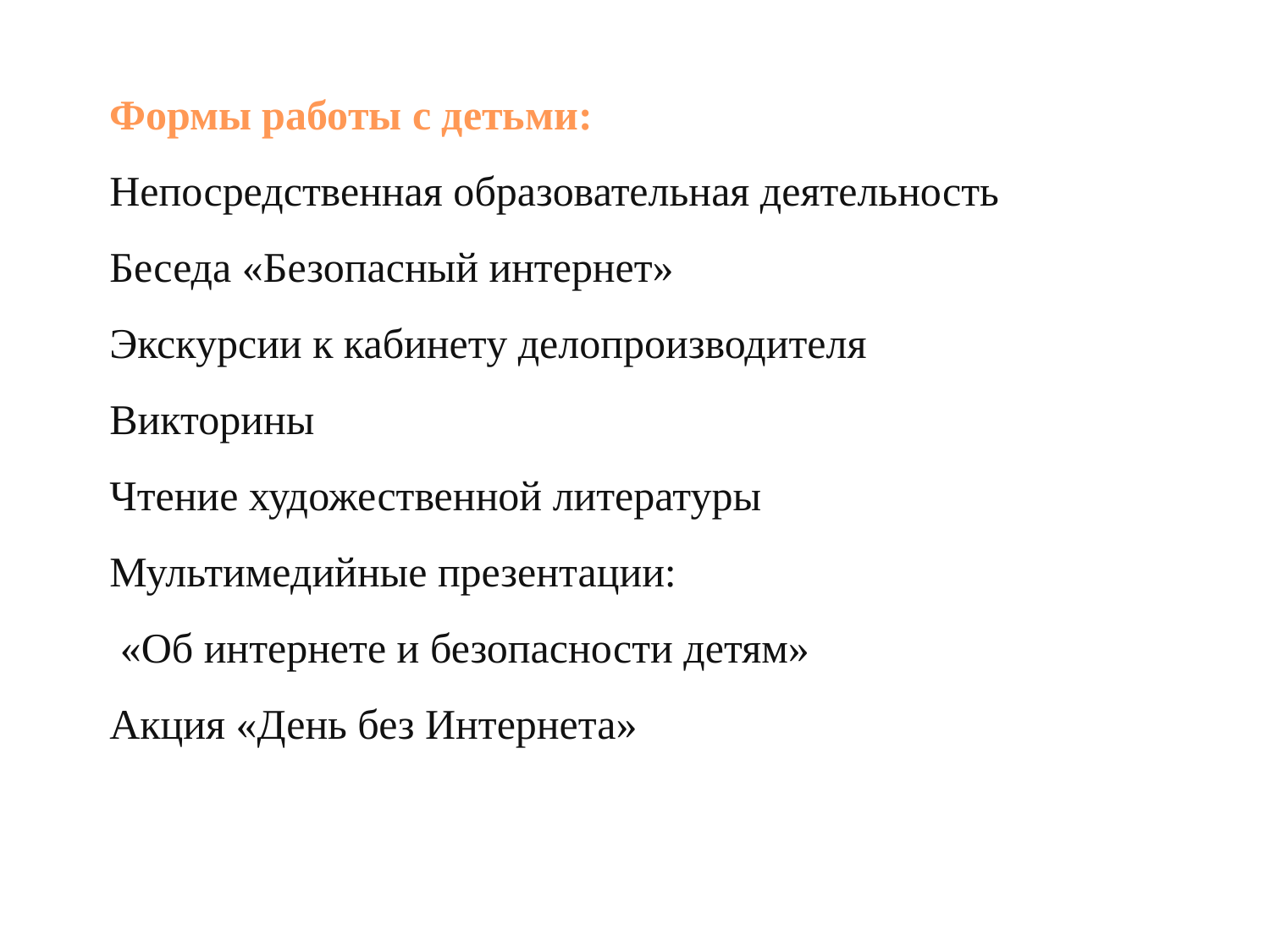

Формы работы с детьми:
Непосредственная образовательная деятельность
Беседа «Безопасный интернет»
Экскурсии к кабинету делопроизводителя
Викторины
Чтение художественной литературы
Мультимедийные презентации:
 «Об интернете и безопасности детям»
Акция «День без Интернета»